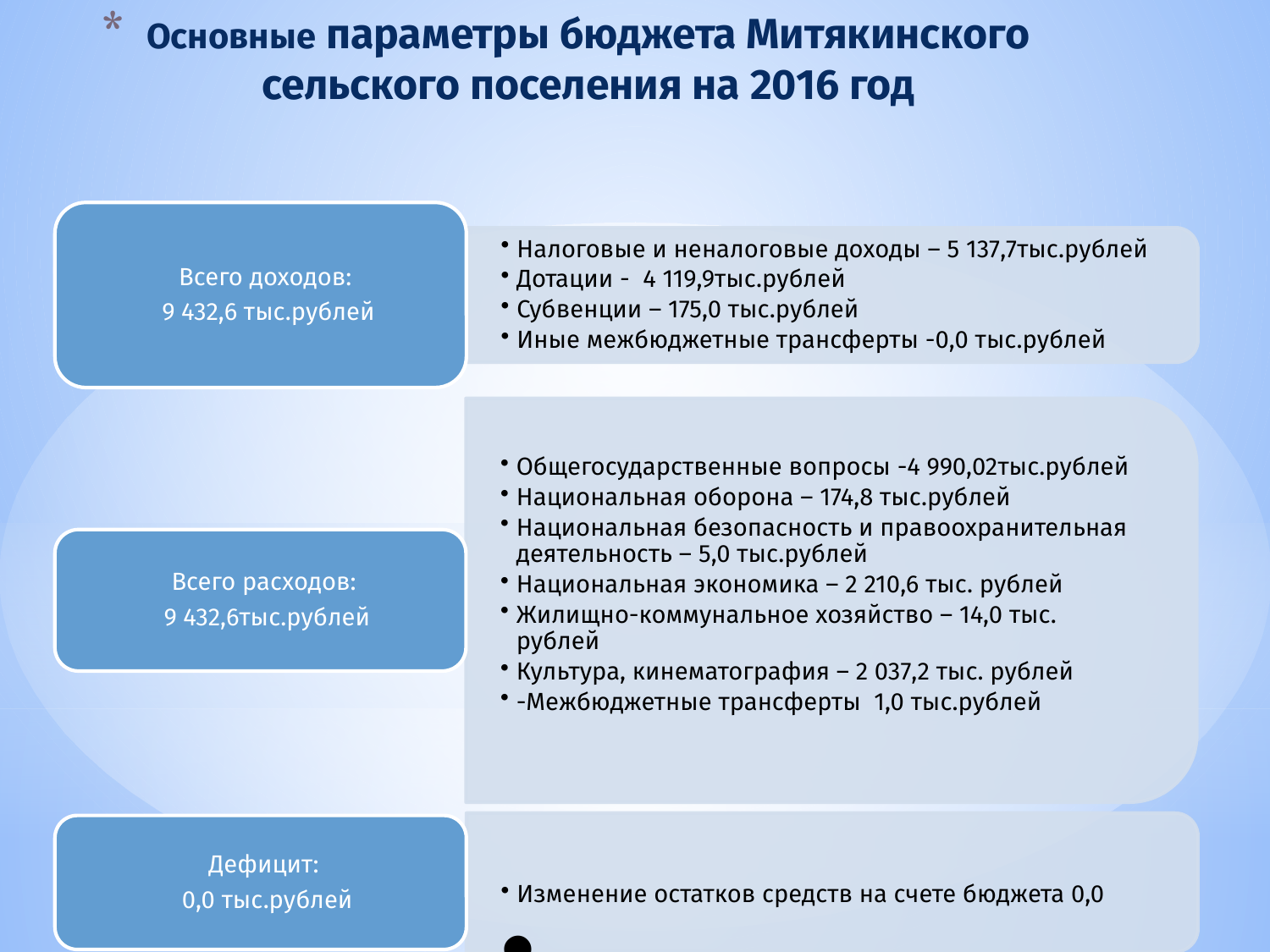

# Основные параметры бюджета Митякинского сельского поселения на 2016 год
Налоговые и неналоговые доходы – 5 137,7тыс.рублей
Дотации -  4 119,9тыс.рублей
Субвенции – 175,0 тыс.рублей
Иные межбюджетные трансферты -0,0 тыс.рублей
Всего доходов:
 9 432,6 тыс.рублей

Общегосударственные вопросы -4 990,02тыс.рублей
Национальная оборона – 174,8 тыс.рублей
Национальная безопасность и правоохранительная деятельность – 5,0 тыс.рублей
Национальная экономика – 2 210,6 тыс. рублей
Жилищно-коммунальное хозяйство – 14,0 тыс. рублей
Культура, кинематография – 2 037,2 тыс. рублей
-Межбюджетные трансферты  1,0 тыс.рублей

Всего расходов:
 9 432,6тыс.рублей

Изменение остатков средств на счете бюджета 0,0

Дефицит:
 0,0 тыс.рублей